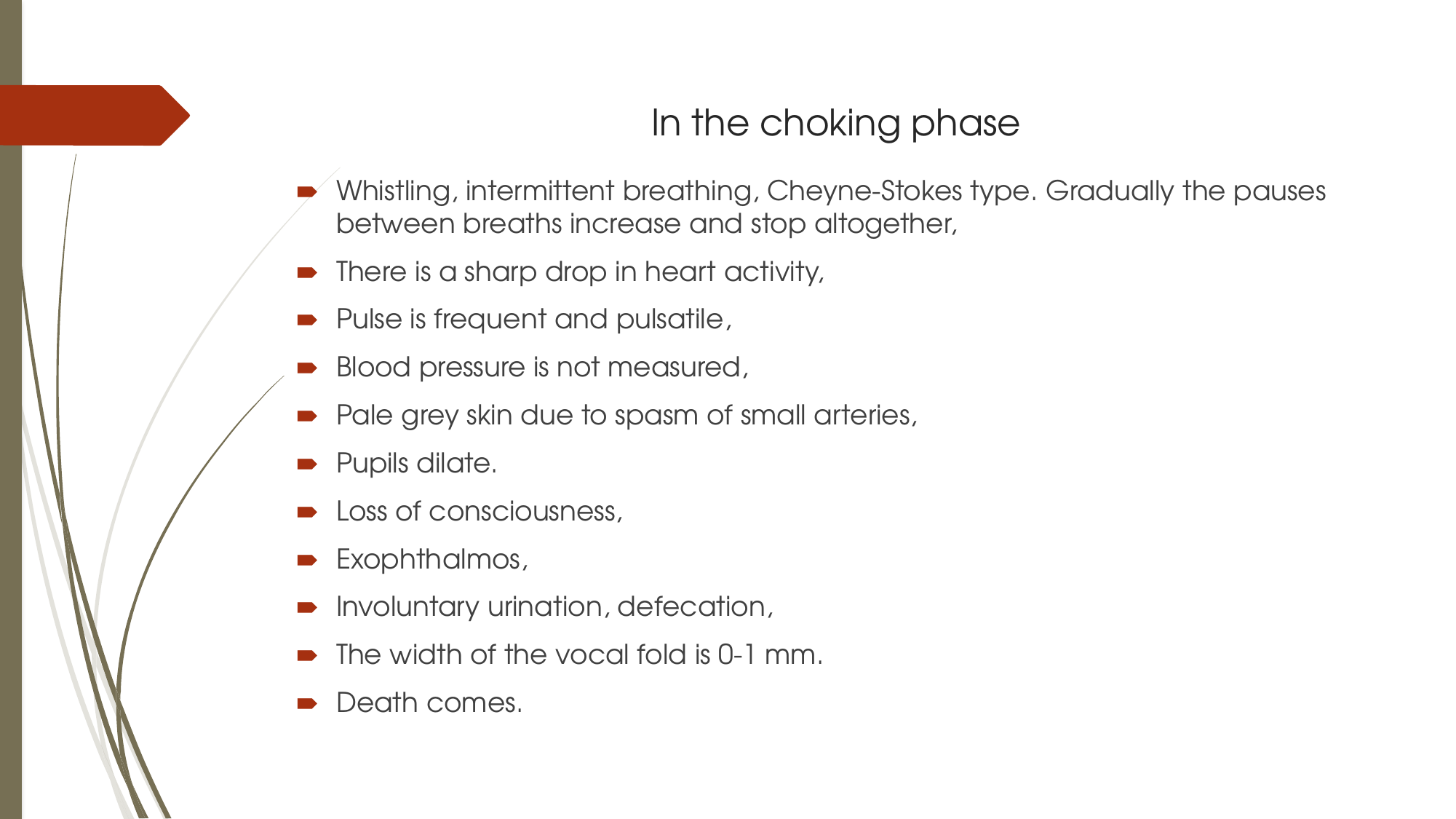

In the choking phase
Whistling, intermittent breathing, Cheyne-Stokes type. Gradually the pauses between breaths increase and stop altogether,
There is a sharp drop in heart activity,
Pulse is frequent and pulsatile,
Blood pressure is not measured,
Pale grey skin due to spasm of small arteries,
Pupils dilate.
Loss of consciousness,
Exophthalmos,
Involuntary urination, defecation,
The width of the vocal fold is 0-1 mm.
Death comes.